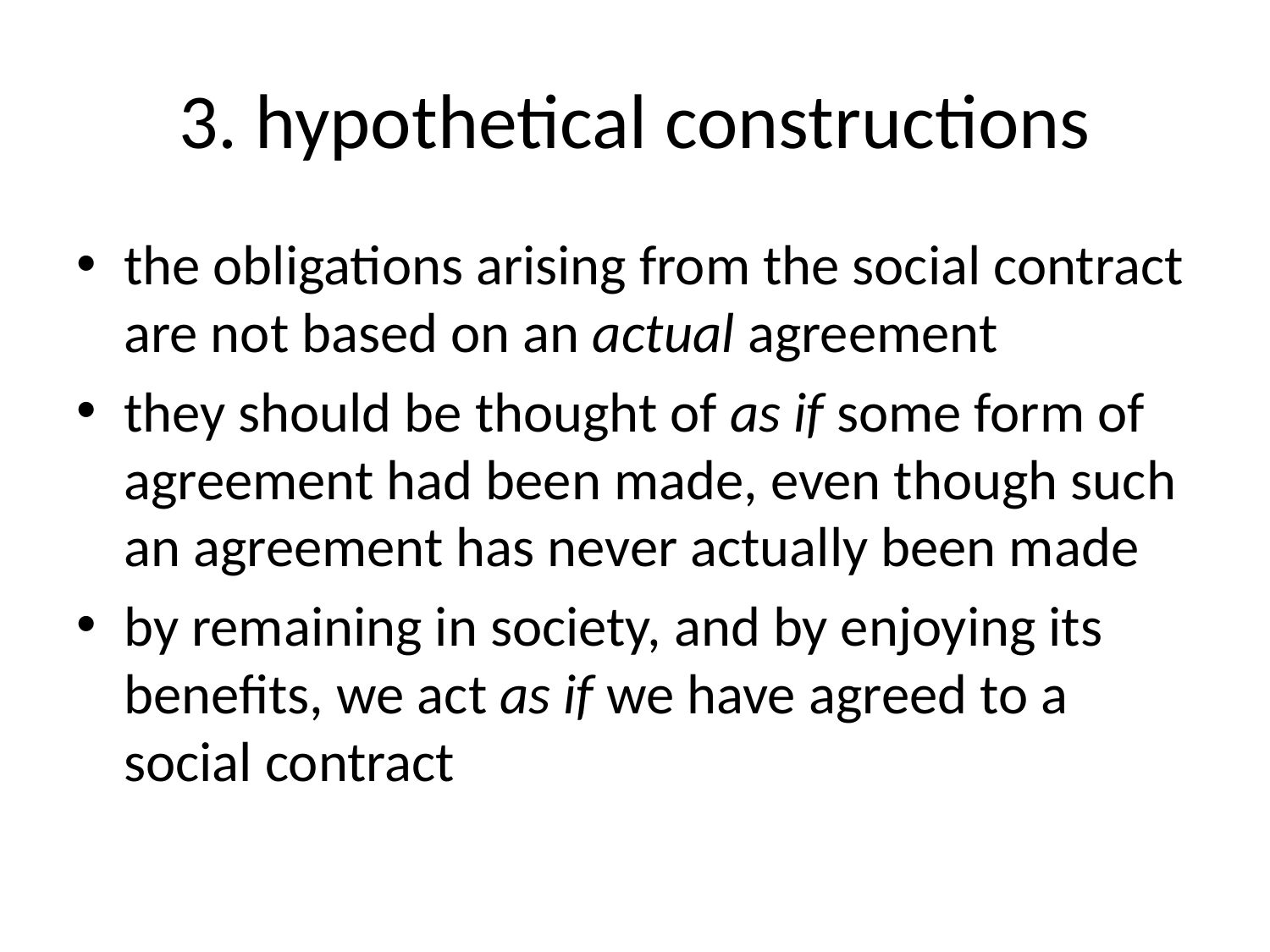

# 3. hypothetical constructions
the obligations arising from the social contract are not based on an actual agreement
they should be thought of as if some form of agreement had been made, even though such an agreement has never actually been made
by remaining in society, and by enjoying its benefits, we act as if we have agreed to a social contract